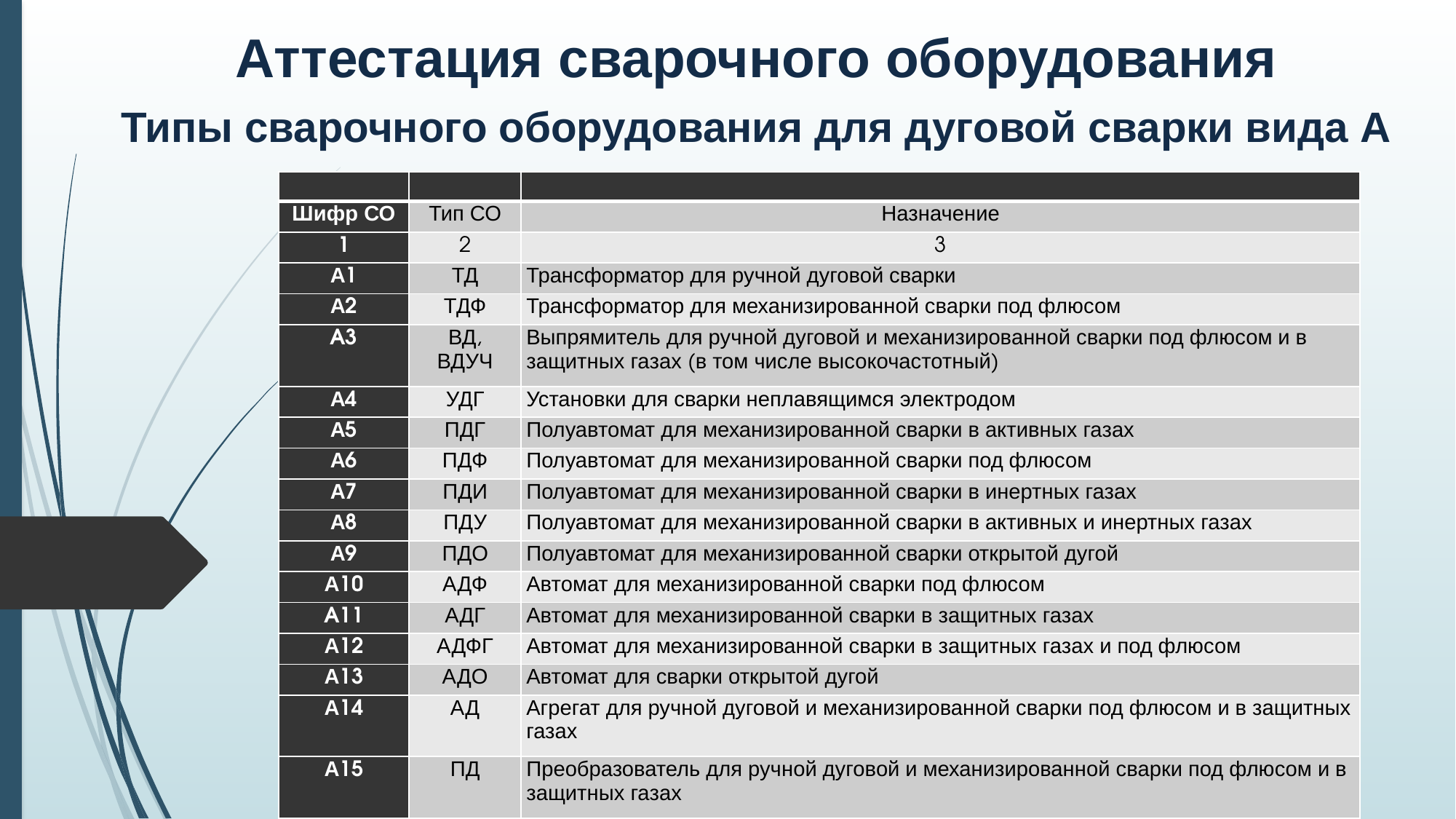

Аттестация сварочного оборудования
Типы сварочного оборудования для дуговой сварки вида А
|  |  |  |
| --- | --- | --- |
| Шифр СО | Тип СО | Назначение |
| 1 | 2 | 3 |
| А1 | ТД | Трансформатор для ручной дуговой сварки |
| А2 | ТДФ | Трансформатор для механизированной сварки под флюсом |
| A3 | ВД, ВДУЧ | Выпрямитель для ручной дуговой и механизированной сварки под флюсом и в защитных газах (в том числе высокочастотный) |
| А4 | УДГ | Установки для сварки неплавящимся электродом |
| А5 | ПДГ | Полуавтомат для механизированной сварки в активных газах |
| А6 | ПДФ | Полуавтомат для механизированной сварки под флюсом |
| А7 | ПДИ | Полуавтомат для механизированной сварки в инертных газах |
| А8 | ПДУ | Полуавтомат для механизированной сварки в активных и инертных газах |
| А9 | ПДО | Полуавтомат для механизированной сварки открытой дугой |
| А10 | АДФ | Автомат для механизированной сварки под флюсом |
| A11 | АДГ | Автомат для механизированной сварки в защитных газах |
| А12 | АДФГ | Автомат для механизированной сварки в защитных газах и под флюсом |
| А13 | АДО | Автомат для сварки открытой дугой |
| А14 | АД | Агрегат для ручной дуговой и механизированной сварки под флюсом и в защитных газах |
| А15 | ПД | Преобразователь для ручной дуговой и механизированной сварки под флюсом и в защитных газах |